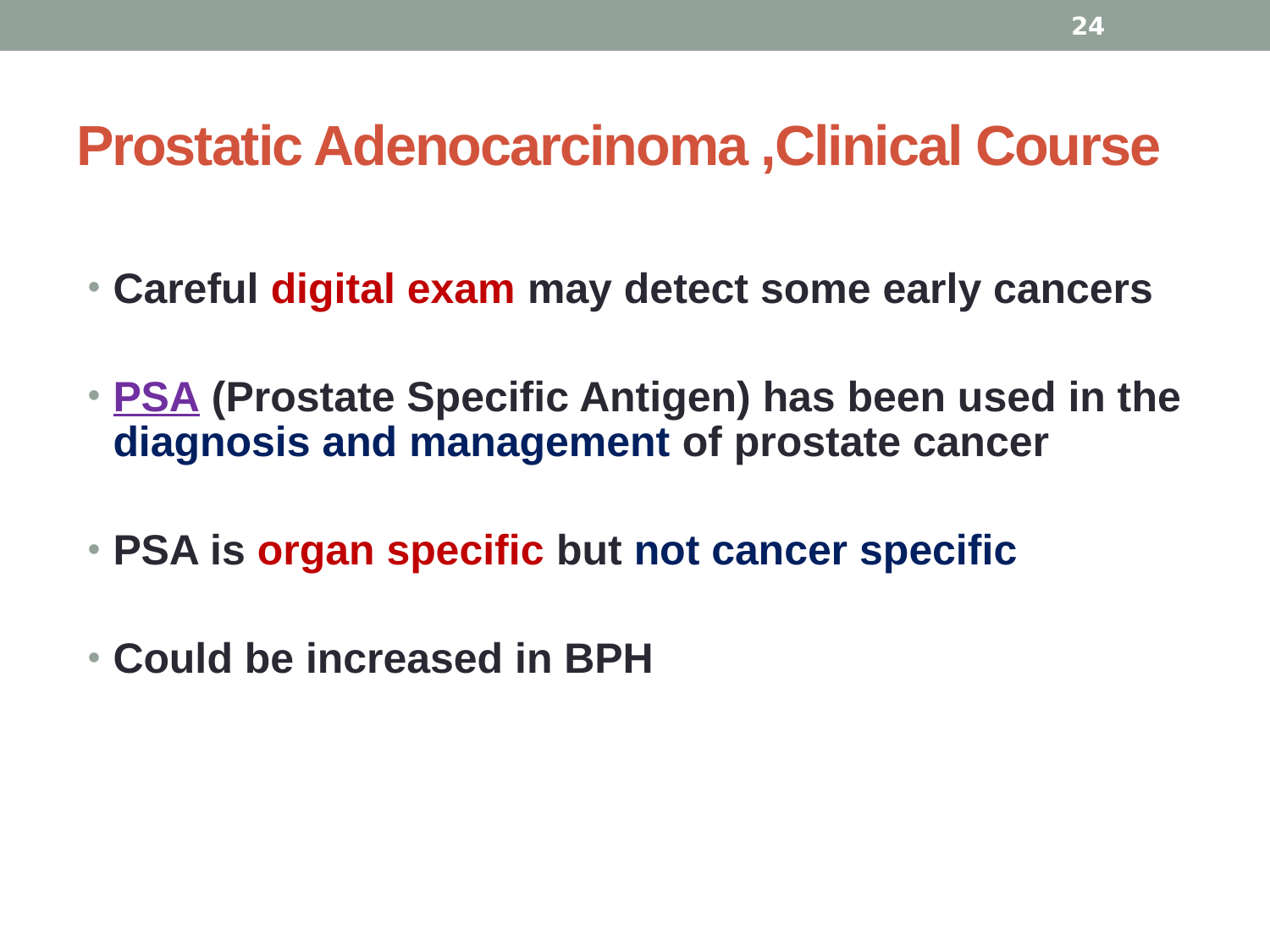

24
# Prostatic Adenocarcinoma ,Clinical Course

Careful digital exam may detect some early cancers

PSA (Prostate Specific Antigen) has been used in the diagnosis and management of prostate cancer

PSA is organ specific but not cancer specific

Could be increased in BPH